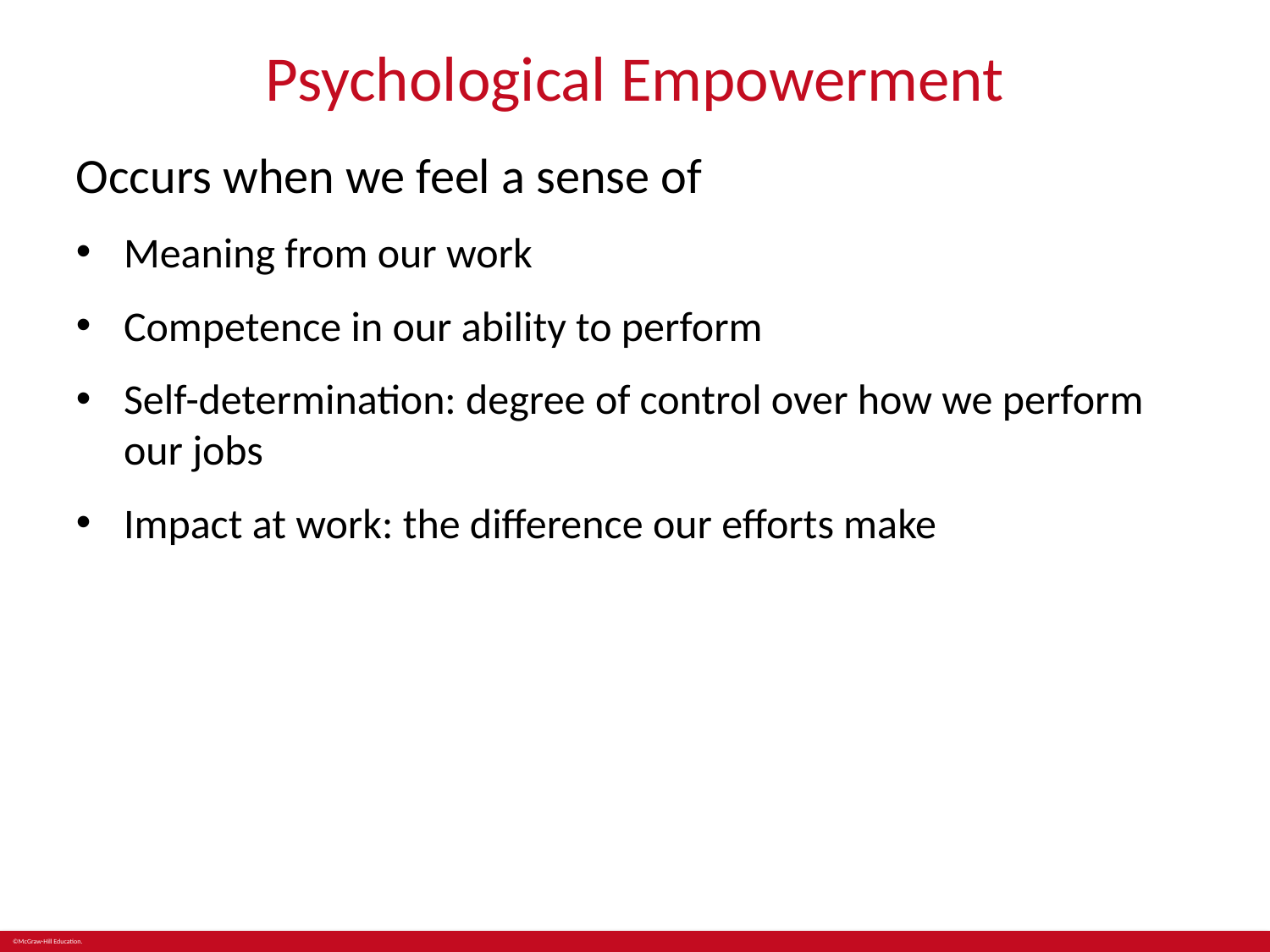

# Psychological Empowerment
Occurs when we feel a sense of
Meaning from our work
Competence in our ability to perform
Self-determination: degree of control over how we perform our jobs
Impact at work: the difference our efforts make